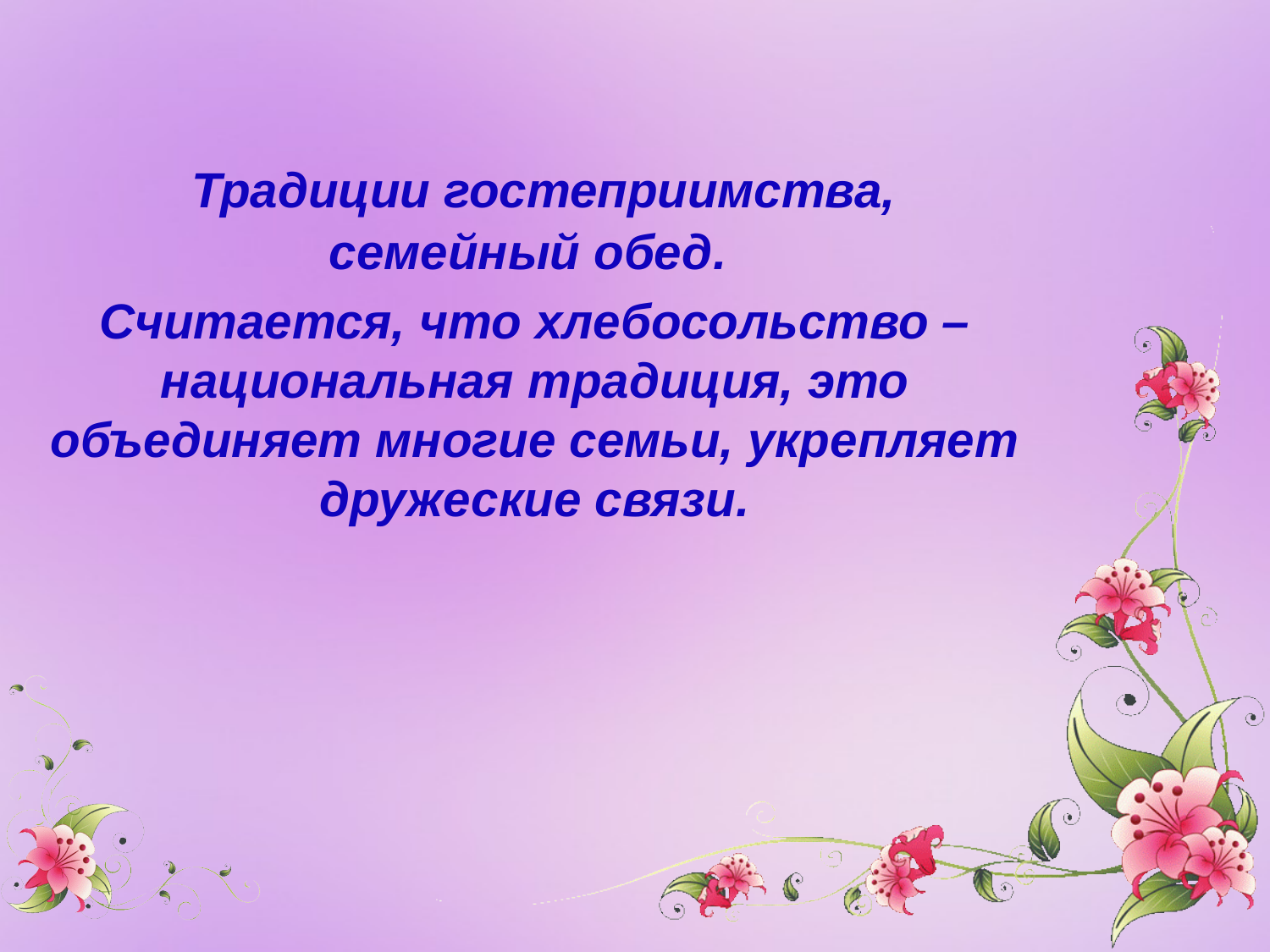

Традиции гостеприимства, семейный обед.
Считается, что хлебосольство – национальная традиция, это объединяет многие семьи, укрепляет дружеские связи.